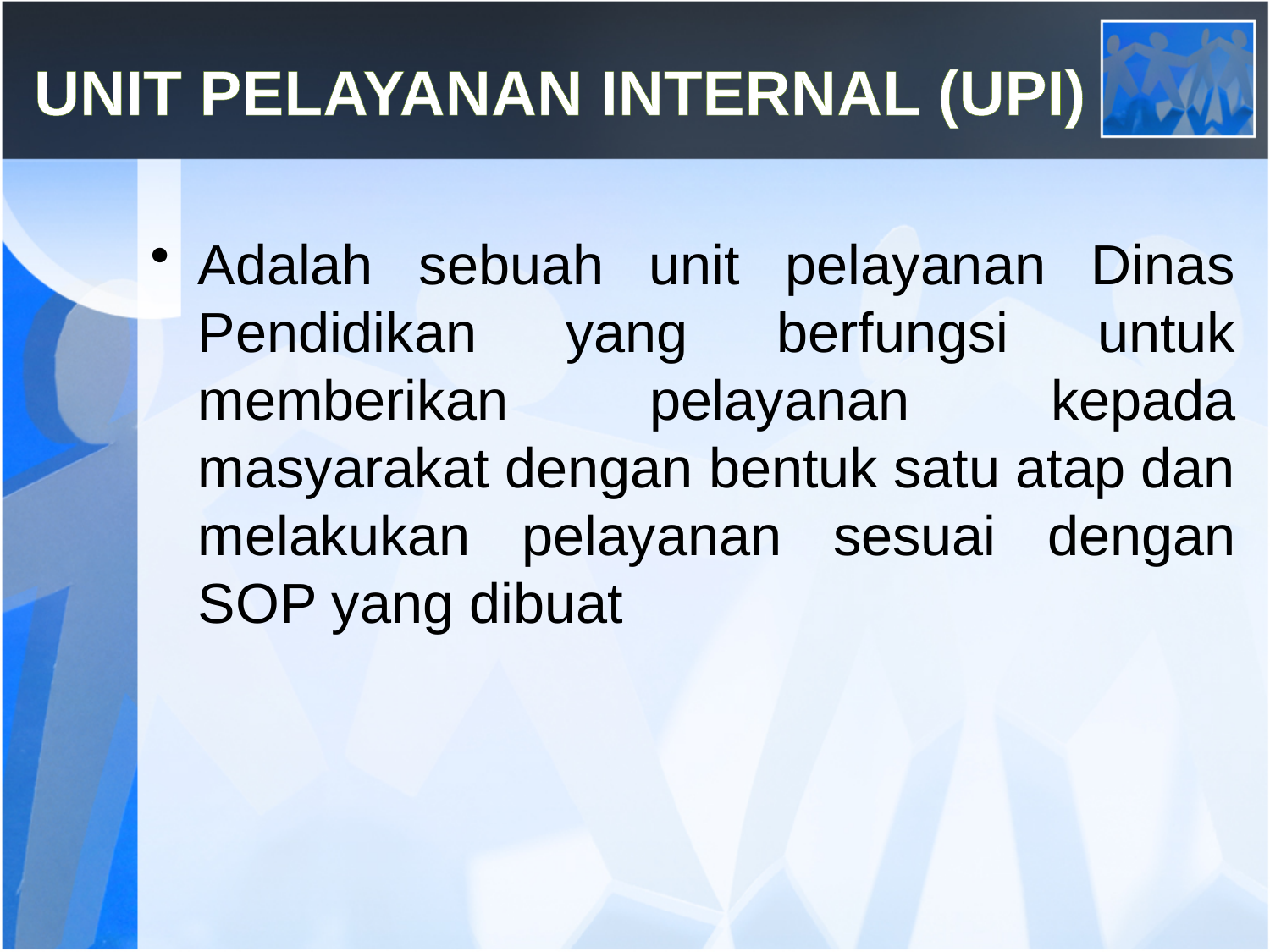

# UNIT PELAYANAN INTERNAL (UPI)
Adalah sebuah unit pelayanan Dinas Pendidikan yang berfungsi untuk memberikan pelayanan kepada masyarakat dengan bentuk satu atap dan melakukan pelayanan sesuai dengan SOP yang dibuat